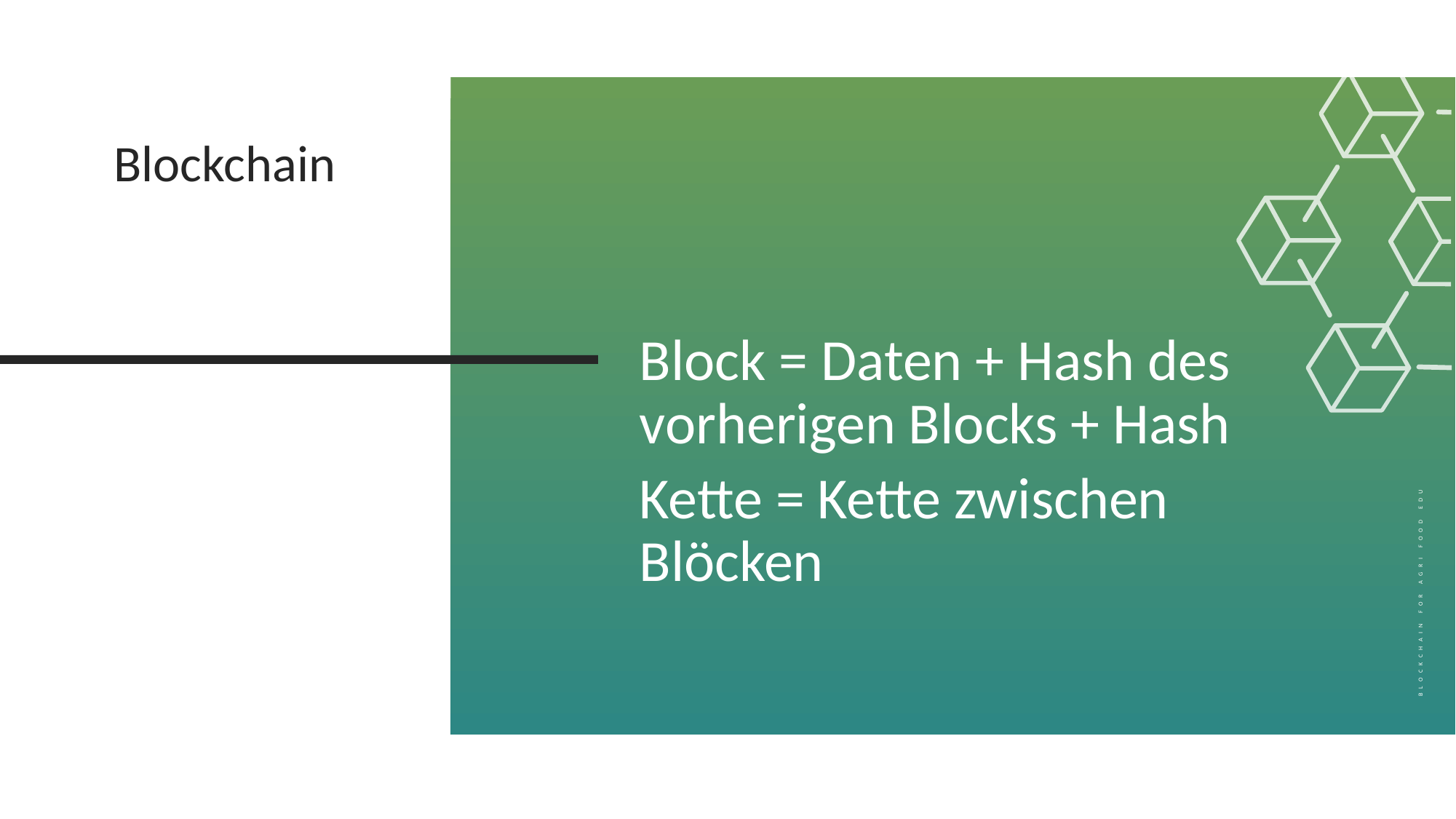

Blockchain
Block = Daten + Hash des vorherigen Blocks + Hash
Kette = Kette zwischen Blöcken